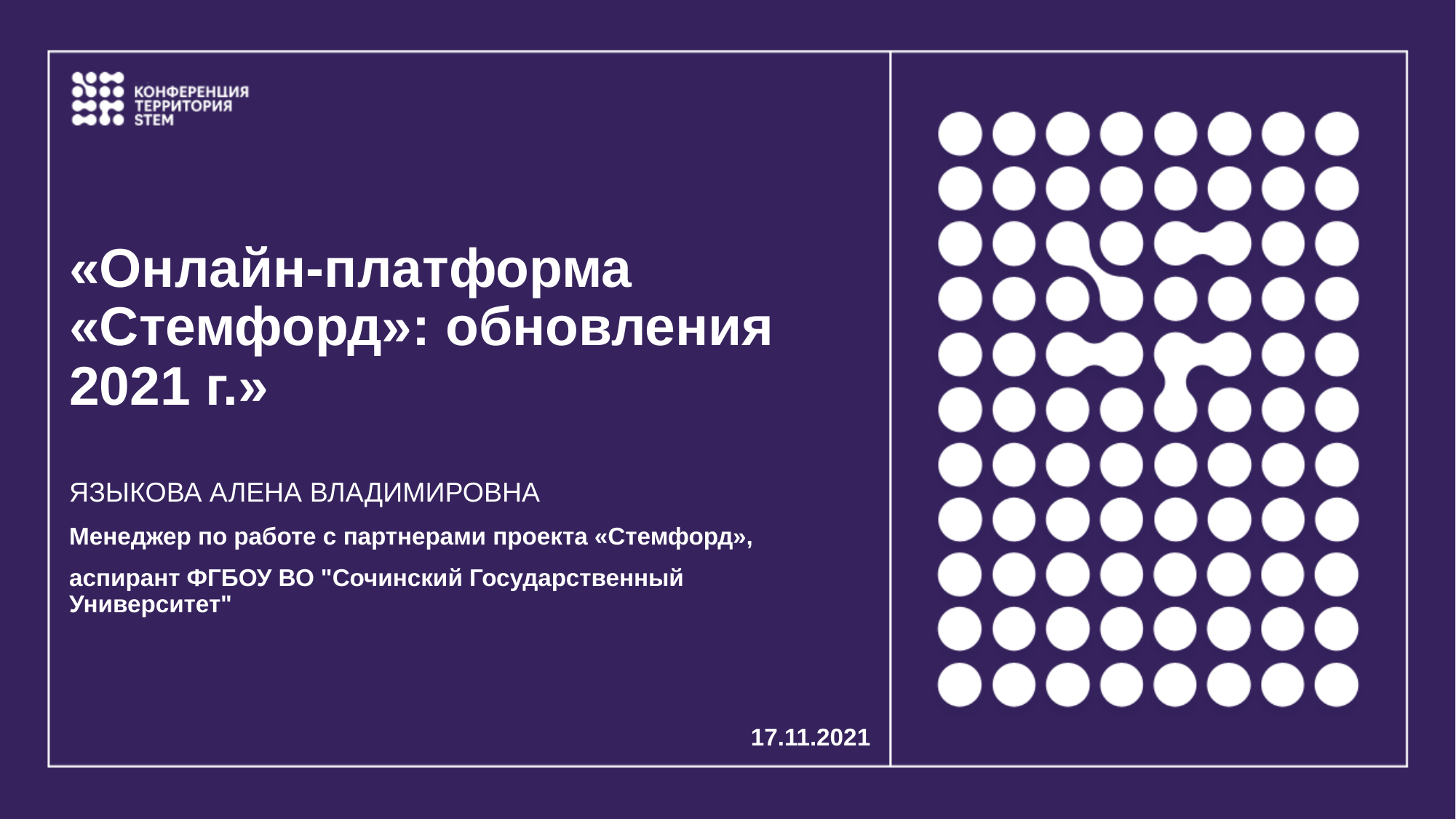

# «Онлайн-платформа «Стемфорд»: обновления 2021 г.»
Языкова Алена Владимировна
Менеджер по работе с партнерами проекта «Стемфорд»,
аспирант ФГБОУ ВО "Сочинский Государственный Университет"
17.11.2021